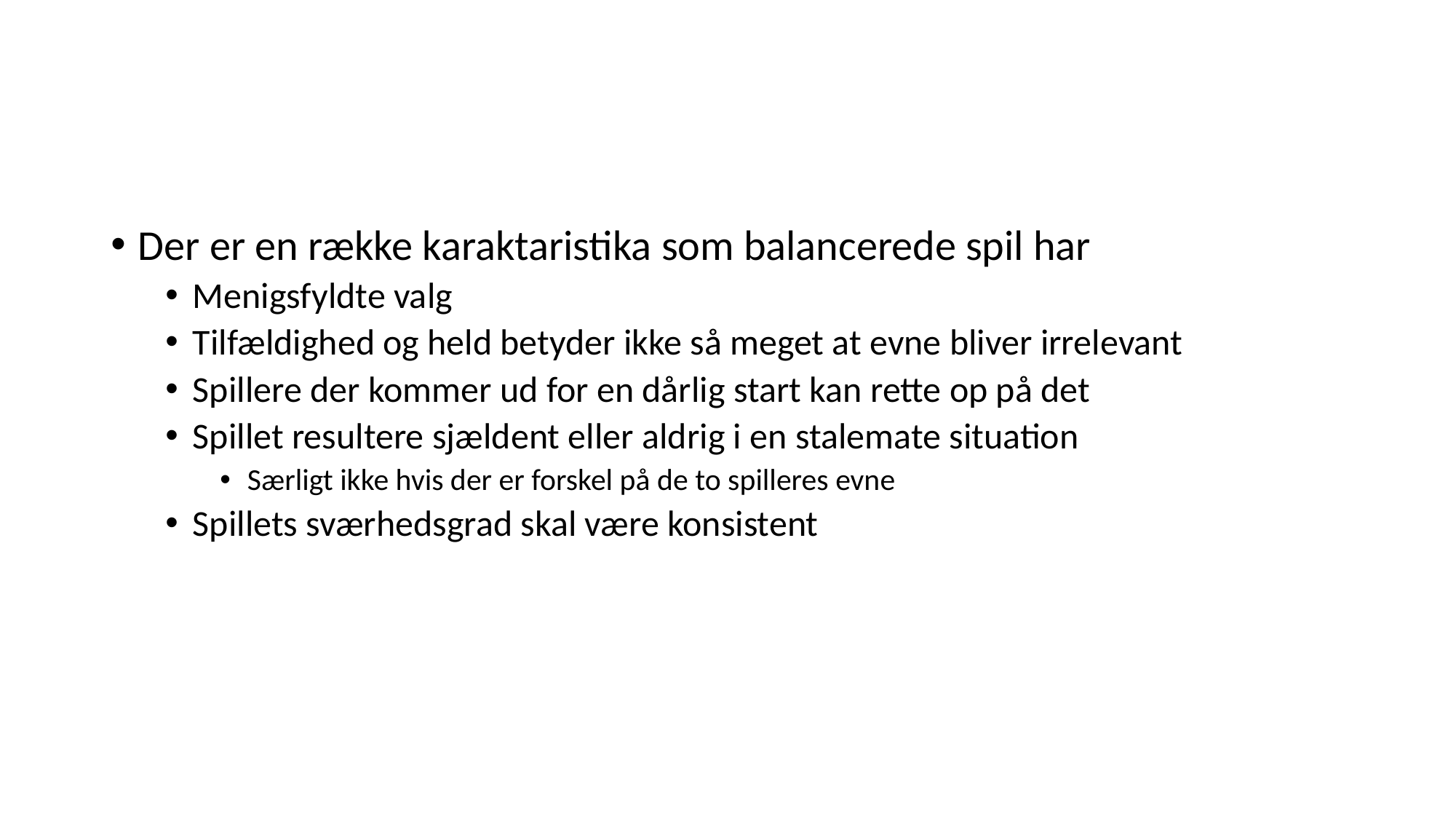

#
Der er en række karaktaristika som balancerede spil har
Menigsfyldte valg
Tilfældighed og held betyder ikke så meget at evne bliver irrelevant
Spillere der kommer ud for en dårlig start kan rette op på det
Spillet resultere sjældent eller aldrig i en stalemate situation
Særligt ikke hvis der er forskel på de to spilleres evne
Spillets sværhedsgrad skal være konsistent